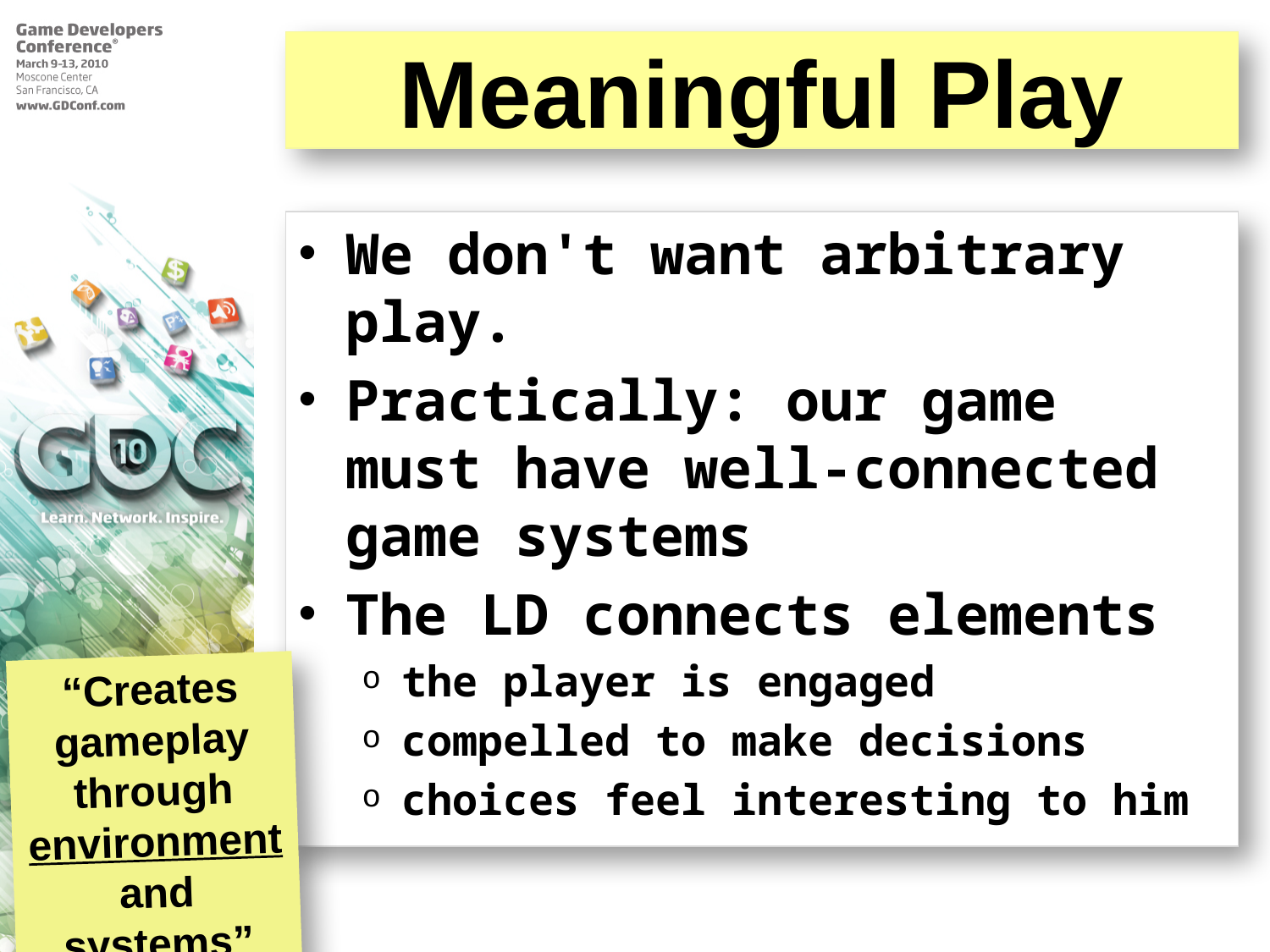

# Meaningful Play
We don't want arbitrary play.
Practically: our game must have well-connected game systems
The LD connects elements
the player is engaged
compelled to make decisions
choices feel interesting to him
“Creates gameplay through environment and systems”